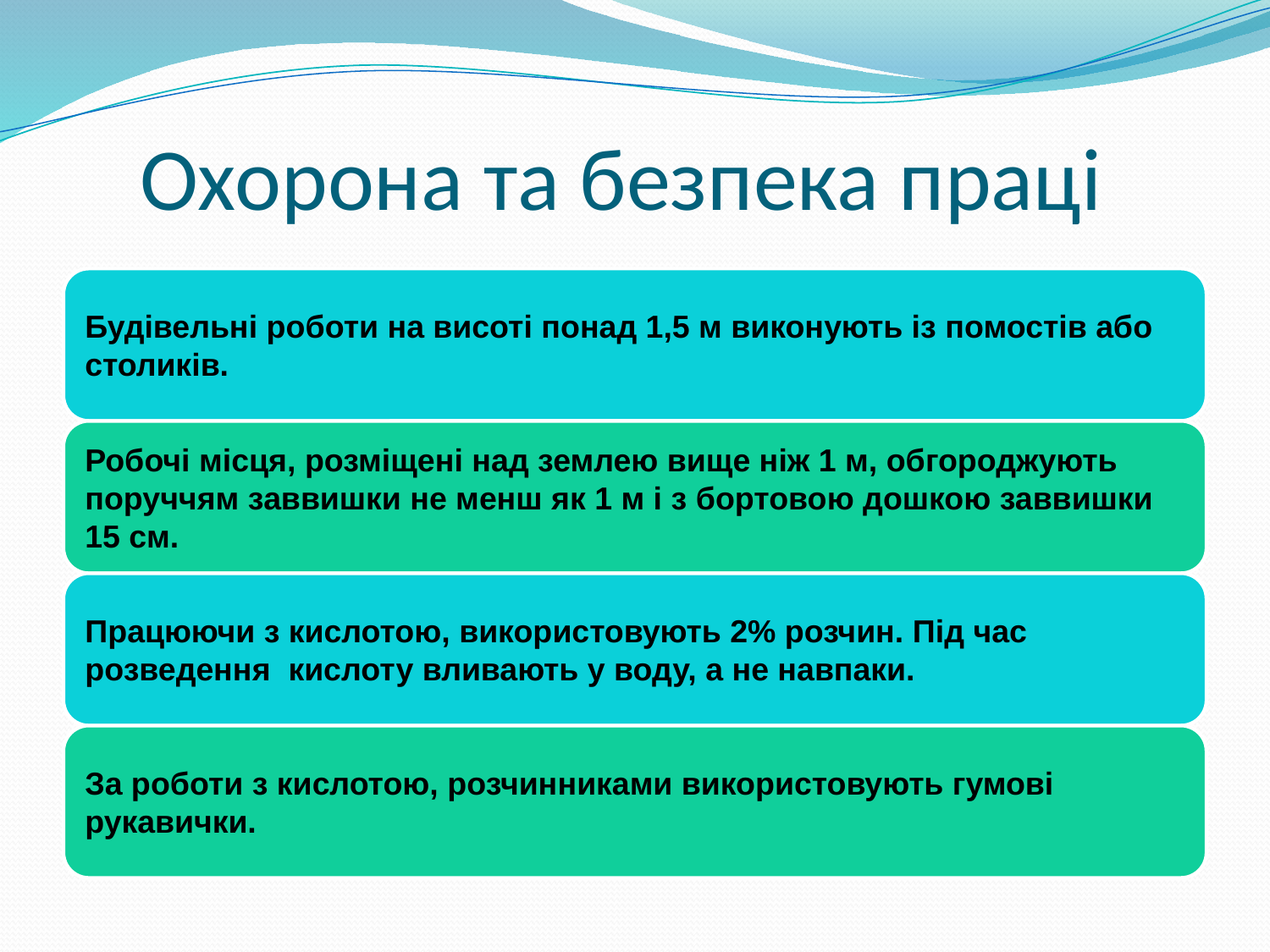

# Охорона та безпека праці
Будівельні роботи на висоті понад 1,5 м виконують із помостів або столиків.
Робочі місця, розміщені над землею вище ніж 1 м, обгороджують поруччям заввишки не менш як 1 м і з бортовою дошкою заввишки 15 см.
Працюючи з кислотою, використовують 2% розчин. Під час розведення  кислоту вливають у воду, а не навпаки.
За роботи з кислотою, розчинниками використовують гумові рукавички.